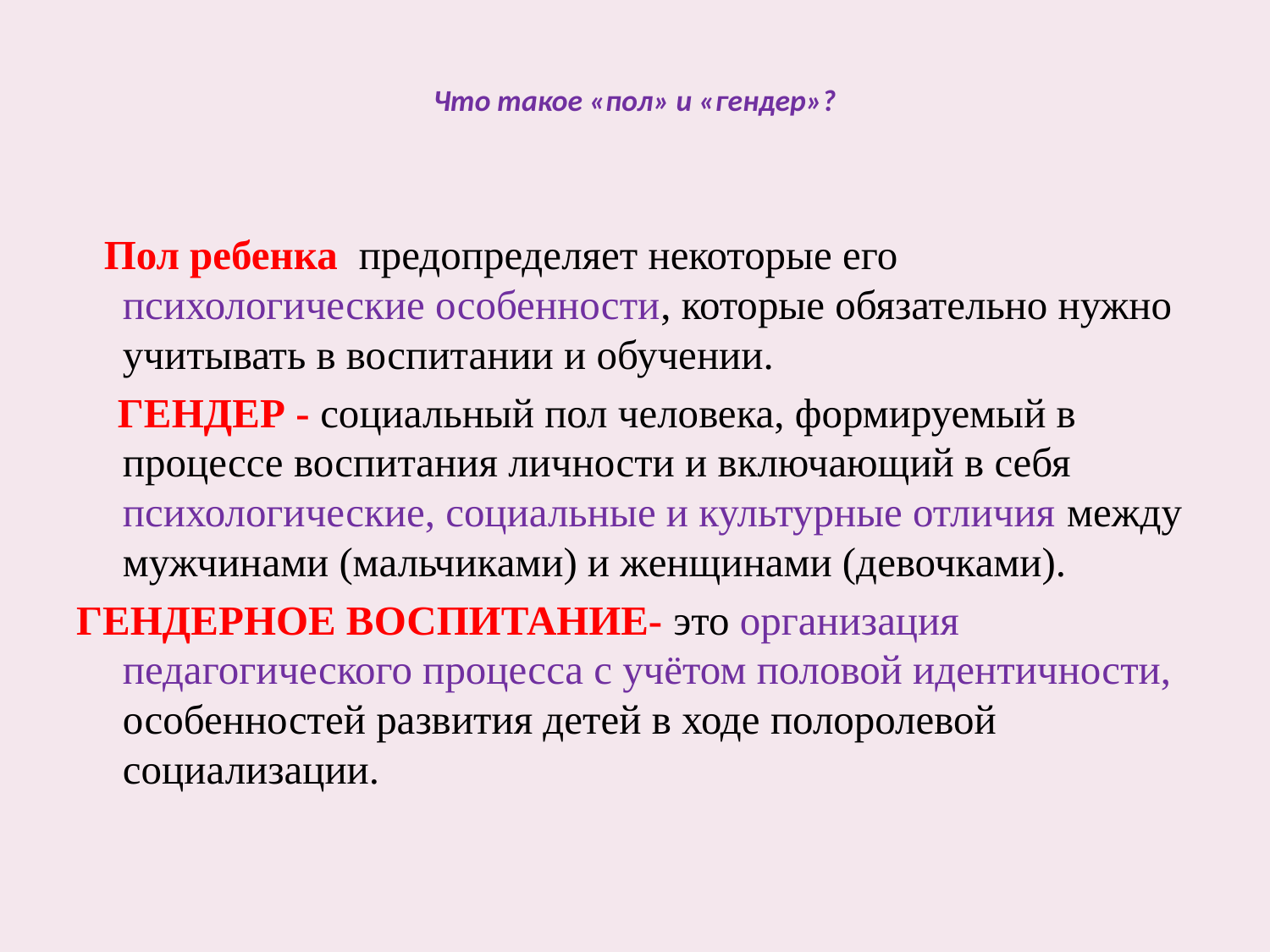

# Что такое «пол» и «гендер»?
   Пол ребенка  предопределяет некоторые его психологические особенности, которые обязательно нужно учитывать в воспитании и обучении.
    ГЕНДЕР - социальный пол человека, формируемый в процессе воспитания личности и включающий в себя психологические, социальные и культурные отличия между мужчинами (мальчиками) и женщинами (девочками).
ГЕНДЕРНОЕ ВОСПИТАНИЕ- это организация педагогического процесса с учётом половой идентичности, особенностей развития детей в ходе полоролевой социализации.